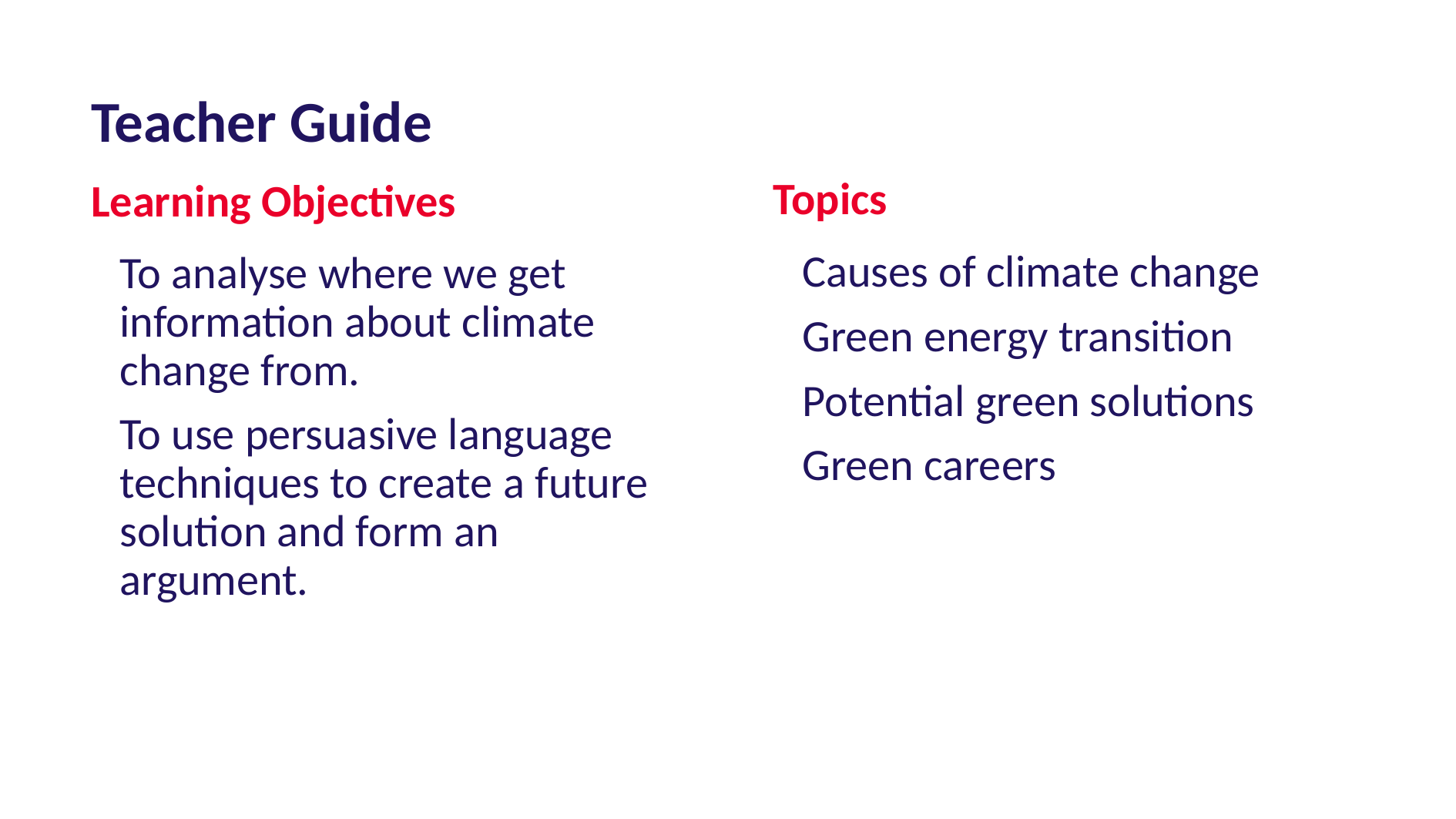

Causes of climate change
Green energy transition
Potential green solutions
Green careers
To analyse where we get information about climate change from.
To use persuasive language techniques to create a future solution and form an argument.
1